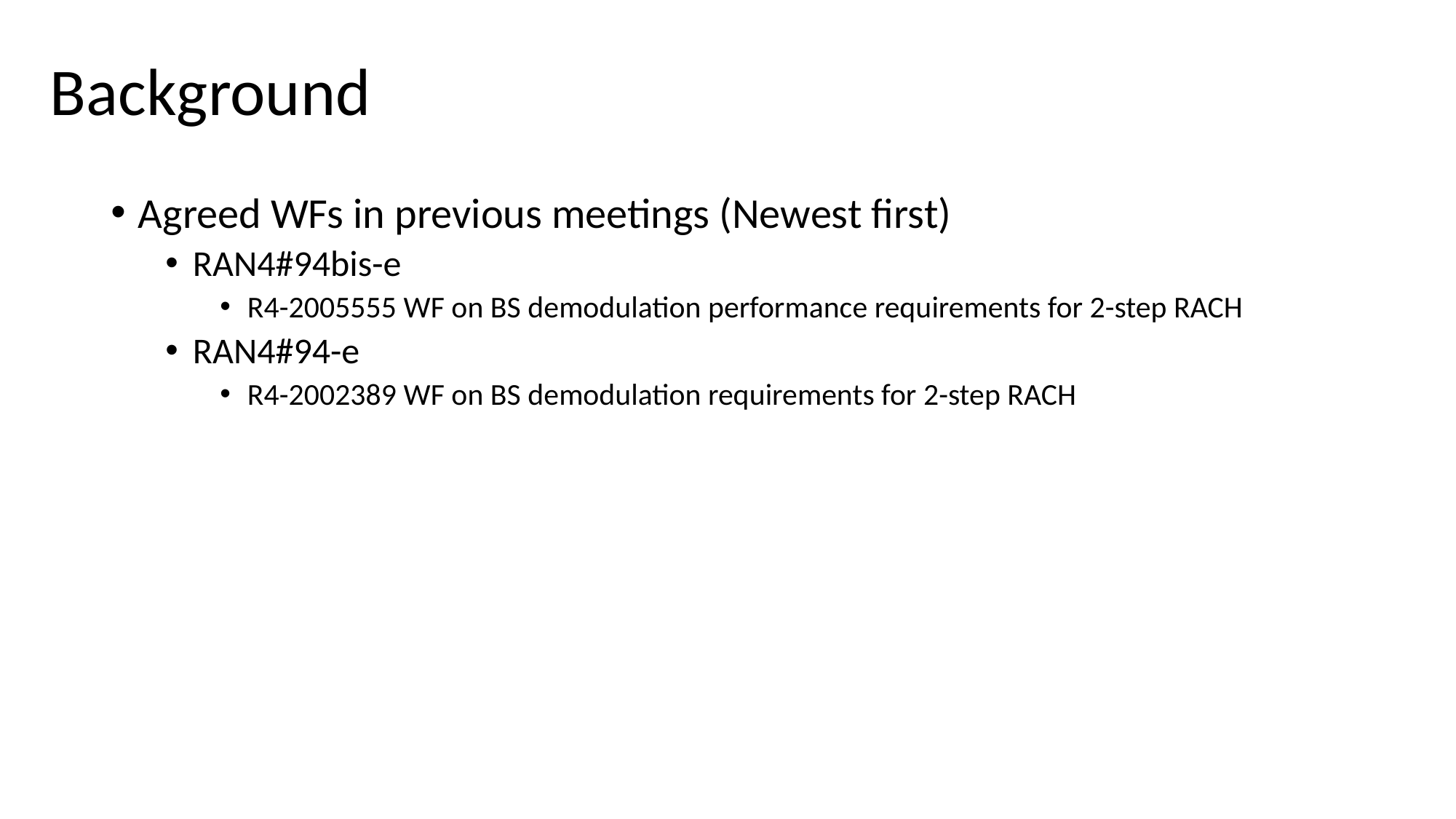

# Background
Agreed WFs in previous meetings (Newest first)
RAN4#94bis-e
R4-2005555 WF on BS demodulation performance requirements for 2-step RACH
RAN4#94-e
R4-2002389 WF on BS demodulation requirements for 2-step RACH